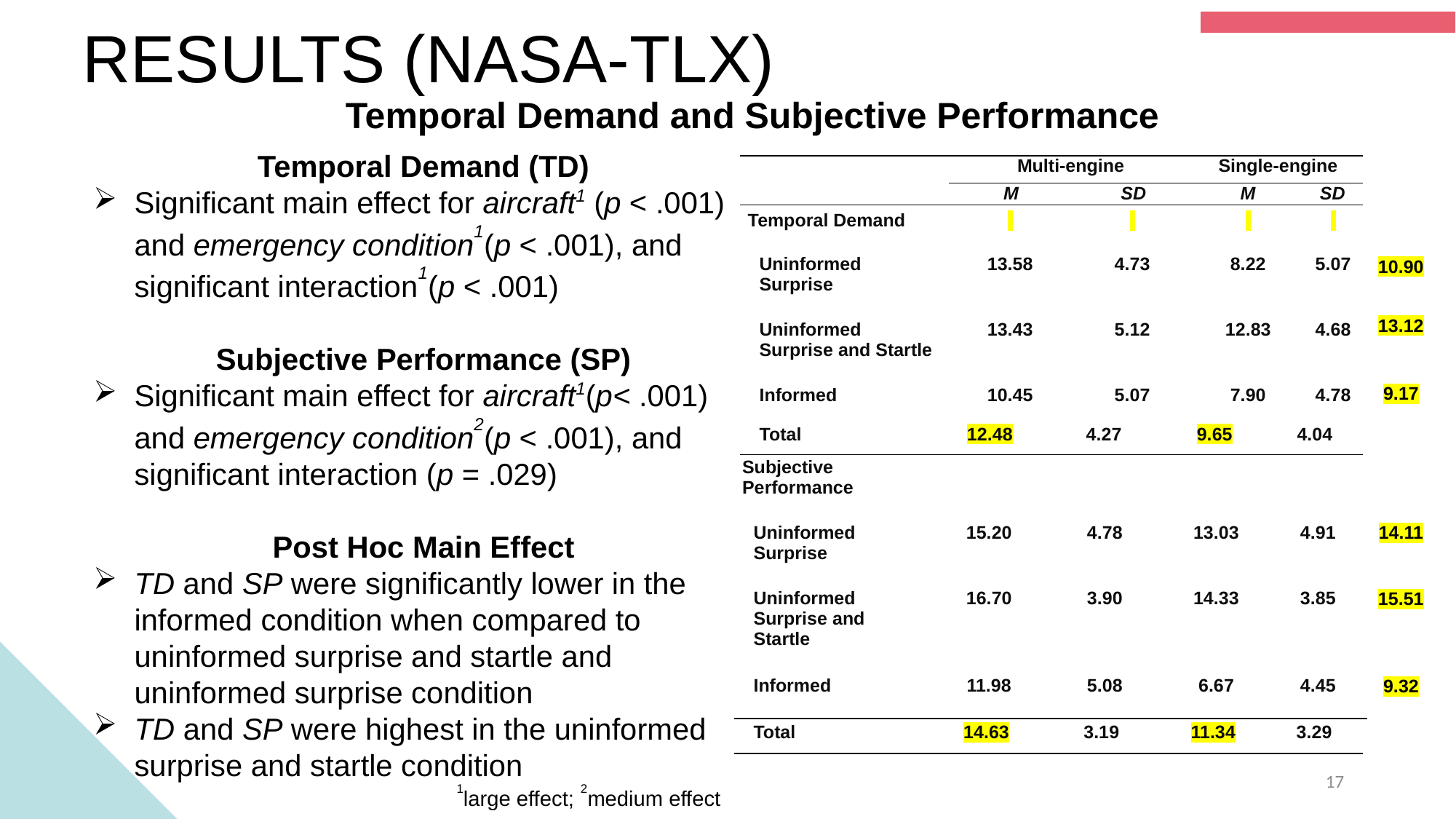

RESULTS (NASA-TLX)
Temporal Demand and Subjective Performance
Temporal Demand (TD)
Significant main effect for aircraft1 (p < .001) and emergency condition1(p < .001), and significant interaction1(p < .001)

Subjective Performance (SP)
Significant main effect for aircraft1(p< .001) and emergency condition2(p < .001), and significant interaction (p = .029)

Post Hoc Main Effect
TD and SP were significantly lower in the informed condition when compared to uninformed surprise and startle and uninformed surprise condition
TD and SP were highest in the uninformed surprise and startle condition

|  | Multi-engine |  | Single-engine |  |
| --- | --- | --- | --- | --- |
|  | M | SD | M | SD |
| Temporal Demand |  |  |  |  |
| --- | --- | --- | --- | --- |
| Uninformed Surprise | 13.58 | 4.73 | 8.22 | 5.07 |
| Uninformed Surprise and Startle | 13.43 | 5.12 | 12.83 | 4.68 |
| Informed | 10.45 | 5.07 | 7.90 | 4.78 |
10.90
13.12
9.17
| Total | 12.48 | 4.27 | 9.65 | 4.04 |
| --- | --- | --- | --- | --- |
| Subjective Performance |  |  |  |  |
| --- | --- | --- | --- | --- |
| Uninformed Surprise | 15.20 | 4.78 | 13.03 | 4.91 |
| Uninformed Surprise and Startle | 16.70 | 3.90 | 14.33 | 3.85 |
| Informed | 11.98 | 5.08 | 6.67 | 4.45 |
14.11
15.51

9.32
| Total | 14.63 | 3.19 | 11.34 | 3.29 |
| --- | --- | --- | --- | --- |
17
1large effect; 2medium effect